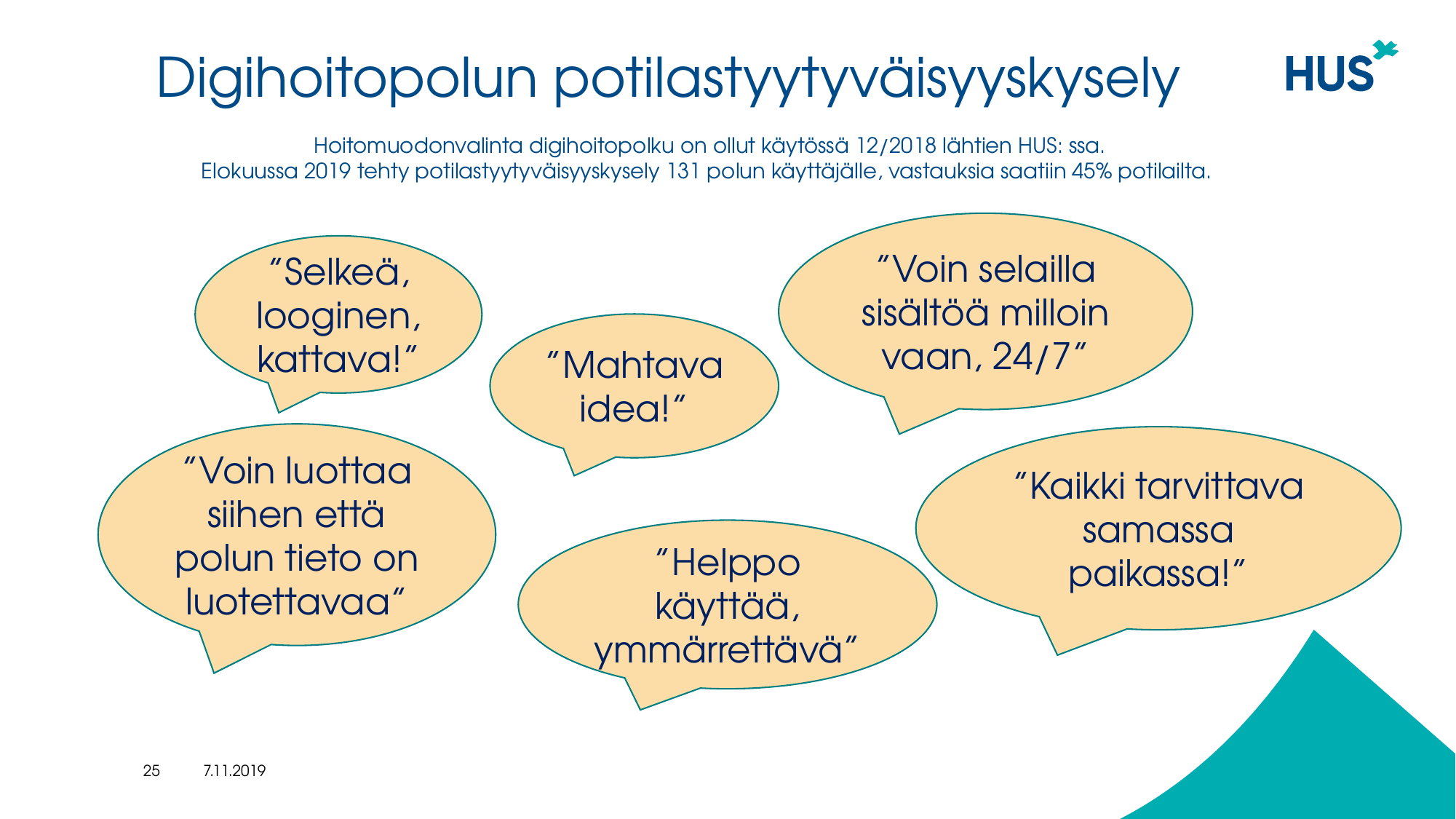

# Digihoitopolun potilastyytyväisyyskysely

Hoitomuodonvalinta digihoitopolku on ollut käytössä 12/2018 lähtien HUS: ssa.
Elokuussa 2019 tehty potilastyytyväisyyskysely 131 polun käyttäjälle, vastauksia saatiin 45% potilailta.

”Voin selailla sisältöä milloin vaan, 24/7”

”Selkeä, looginen, kattava!”
”Mahtava idea!”
”Voin luottaa siihen että polun tieto on luotettavaa”
”Kaikki tarvittava samassa paikassa!”
”Helppo käyttää, ymmärrettävä”
25
7.11.2019